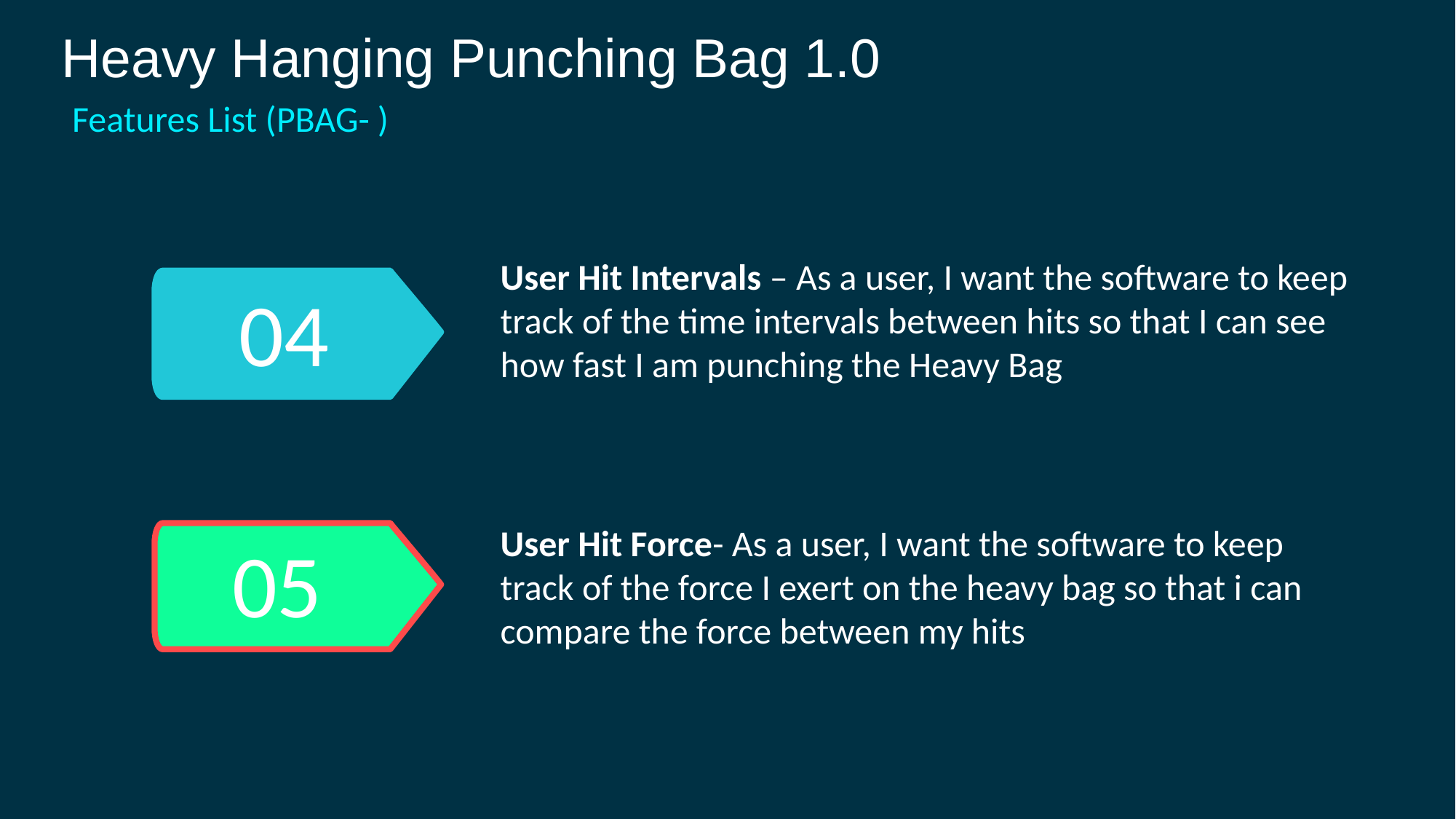

Heavy Hanging Punching Bag 1.0
Features List (PBAG- )
User Hit Intervals – As a user, I want the software to keep track of the time intervals between hits so that I can see how fast I am punching the Heavy Bag

04
User Hit Force- As a user, I want the software to keep track of the force I exert on the heavy bag so that i can compare the force between my hits

05